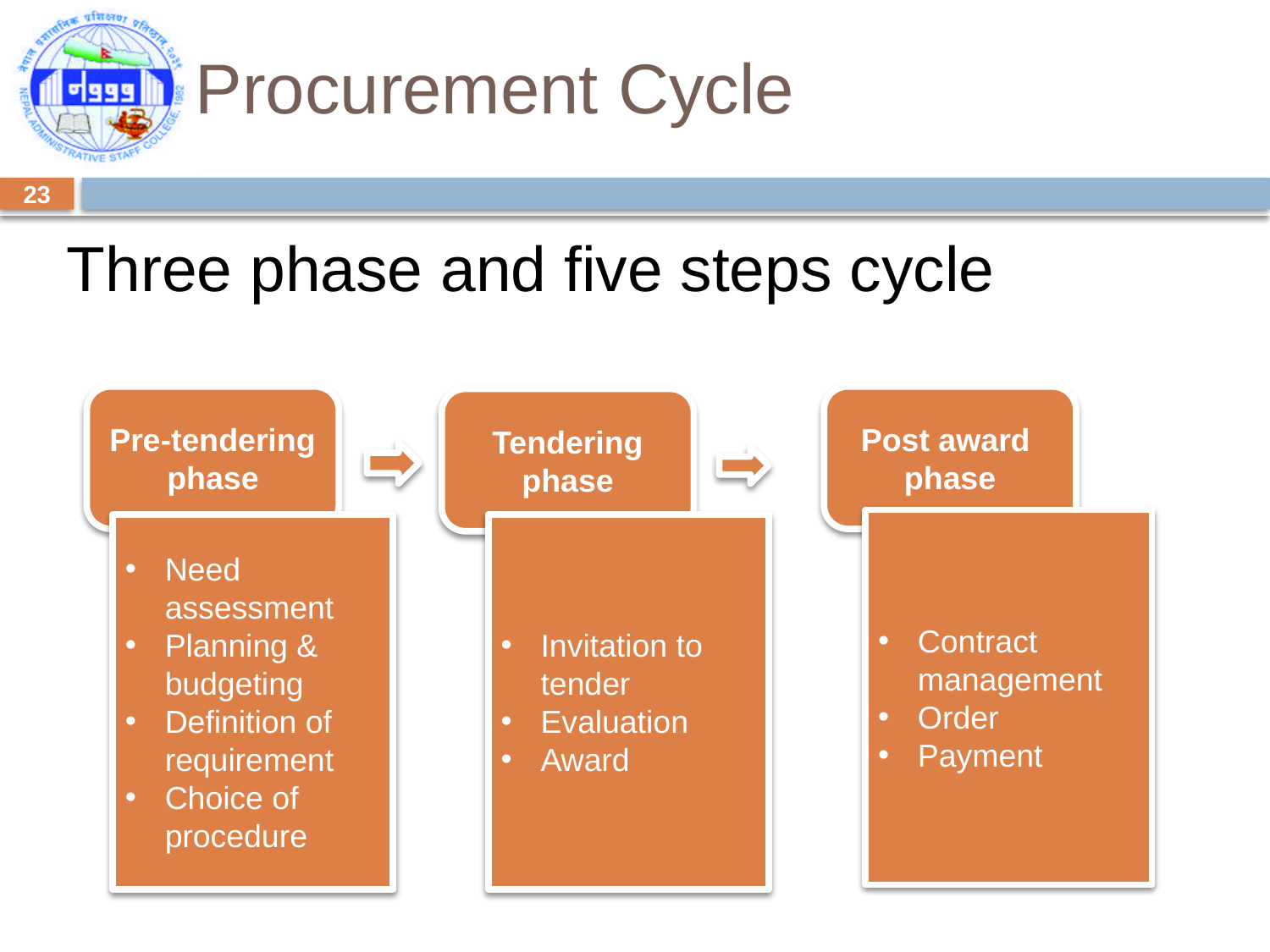

# Procurement Cycle
23
  Three phase and five steps cycle

Pre-tendering phase
Post award  phase
Tendering phase

Contract management
Order
Payment
Need assessment
Planning & budgeting
Definition of requirement
Choice of procedure
Invitation to tender
Evaluation
Award